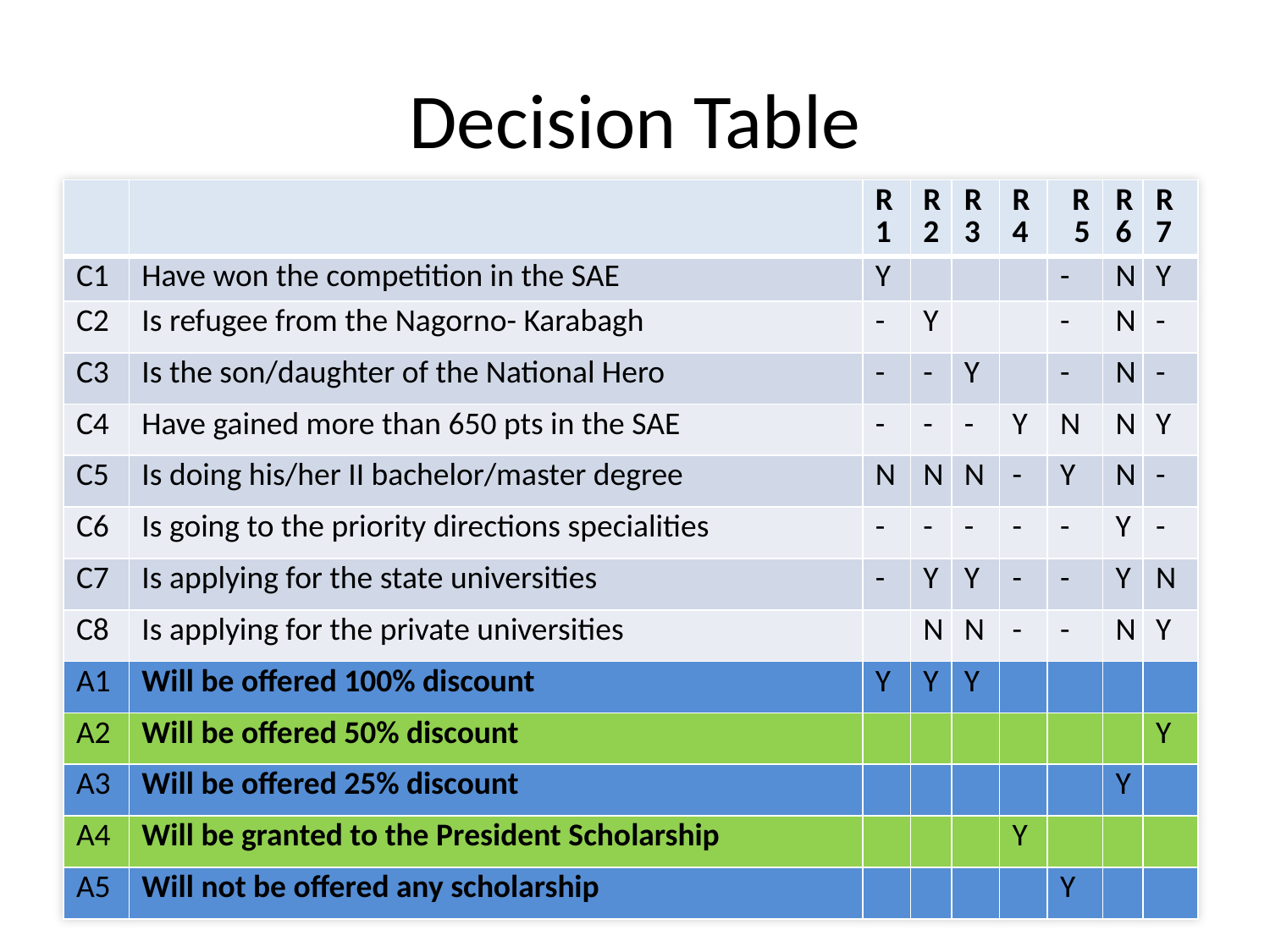

# Decision Table
|  |  | R1 | R2 | R3 | R 4 | R 5 | R 6 | R 7 |
| --- | --- | --- | --- | --- | --- | --- | --- | --- |
| C1 | Have won the competition in the SAE | Y |  |  |  | - | N | Y |
| C2 | Is refugee from the Nagorno- Karabagh | - | Y |  |  | - | N | - |
| C3 | Is the son/daughter of the National Hero | - | - | Y |  | - | N | - |
| C4 | Have gained more than 650 pts in the SAE | - | - | - | Y | N | N | Y |
| C5 | Is doing his/her II bachelor/master degree | N | N | N | - | Y | N | - |
| C6 | Is going to the priority directions specialities | - | - | - | - | - | Y | - |
| C7 | Is applying for the state universities | - | Y | Y | - | - | Y | N |
| C8 | Is applying for the private universities |  | N | N | - | - | N | Y |
| A1 | Will be offered 100% discount | Y | Y | Y |  |  |  |  |
| A2 | Will be offered 50% discount |  |  |  |  |  |  | Y |
| A3 | Will be offered 25% discount |  |  |  |  |  | Y |  |
| A4 | Will be granted to the President Scholarship |  |  |  | Y |  |  |  |
| A5 | Will not be offered any scholarship |  |  |  |  | Y |  |  |